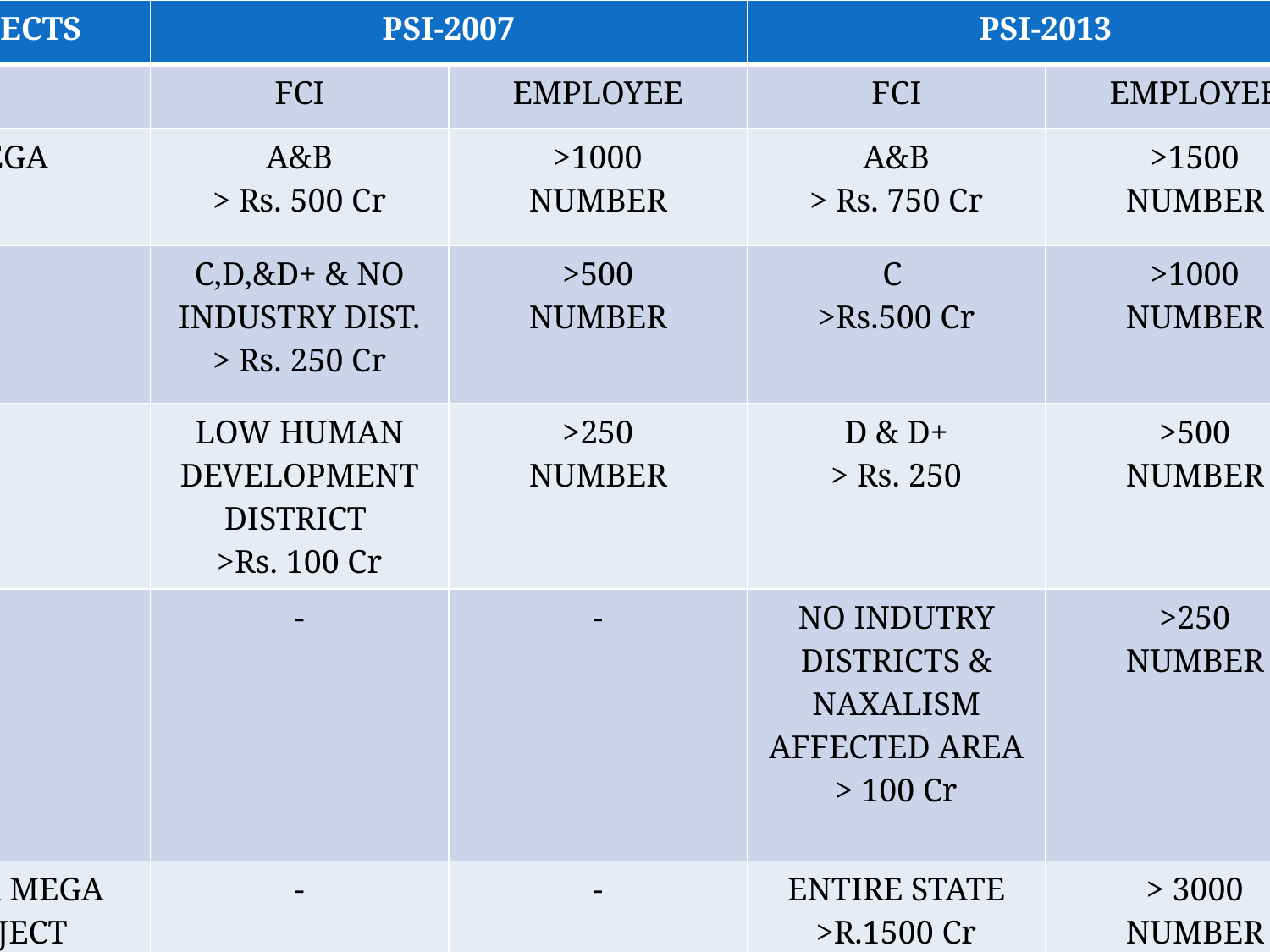

| PROJECTS | PSI-2007 |  | PSI-2013 |  |
| --- | --- | --- | --- | --- |
|  | FCI | EMPLOYEE | FCI | EMPLOYEE |
| MEGA | A&B > Rs. 500 Cr | >1000 NUMBER | A&B > Rs. 750 Cr | >1500 NUMBER |
|  | C,D,&D+ & NO INDUSTRY DIST. > Rs. 250 Cr | >500 NUMBER | C >Rs.500 Cr | >1000 NUMBER |
|  | LOW HUMAN DEVELOPMENT DISTRICT >Rs. 100 Cr | >250 NUMBER | D & D+ > Rs. 250 | >500 NUMBER |
|  | - | - | NO INDUTRY DISTRICTS & NAXALISM AFFECTED AREA > 100 Cr | >250 NUMBER |
| ULTRA MEGA PROJECT | - | - | ENTIRE STATE >R.1500 Cr | > 3000 NUMBER |